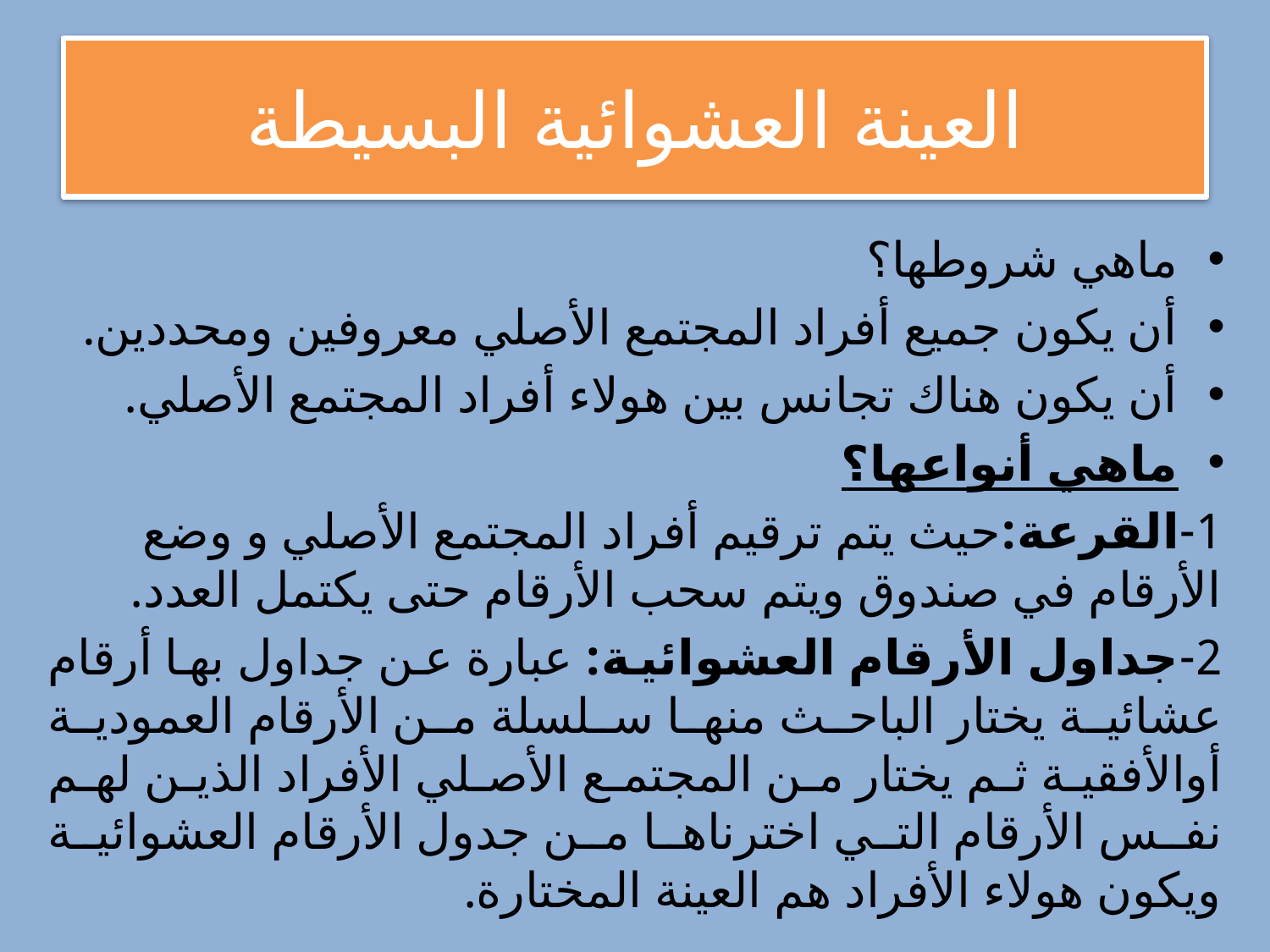

# العينة العشوائية البسيطة
ماهي شروطها؟
أن يكون جميع أفراد المجتمع الأصلي معروفين ومحددين.
أن يكون هناك تجانس بين هولاء أفراد المجتمع الأصلي.
ماهي أنواعها؟
1-القرعة:حيث يتم ترقيم أفراد المجتمع الأصلي و وضع الأرقام في صندوق ويتم سحب الأرقام حتى يكتمل العدد.
2-جداول الأرقام العشوائية: عبارة عن جداول بها أرقام عشائية يختار الباحث منها سلسلة من الأرقام العمودية أوالأفقية ثم يختار من المجتمع الأصلي الأفراد الذين لهم نفس الأرقام التي اخترناها من جدول الأرقام العشوائية ويكون هولاء الأفراد هم العينة المختارة.